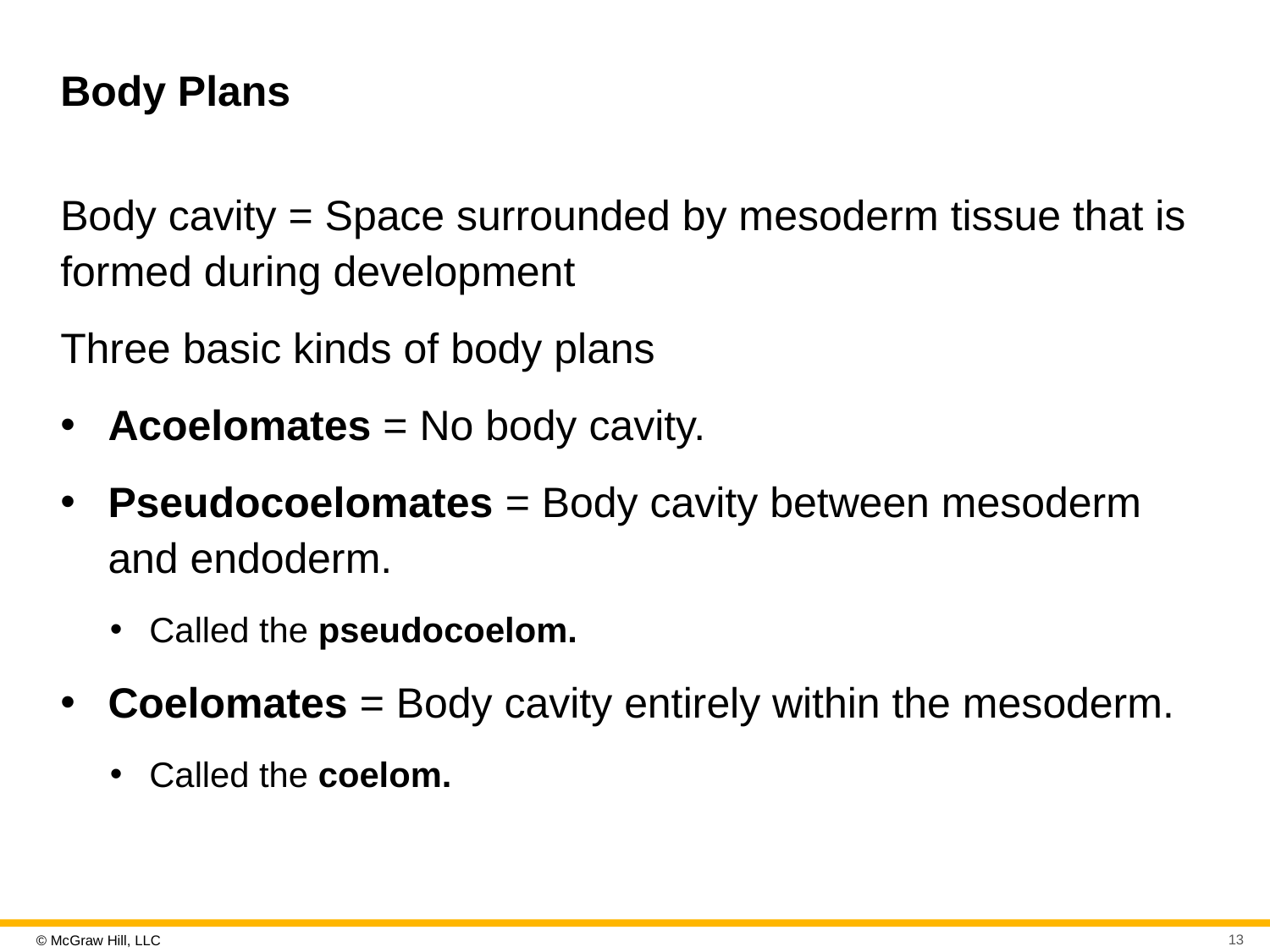

# Body Plans
Body cavity = Space surrounded by mesoderm tissue that is formed during development
Three basic kinds of body plans
Acoelomates = No body cavity.
Pseudocoelomates = Body cavity between mesoderm and endoderm.
Called the pseudocoelom.
Coelomates = Body cavity entirely within the mesoderm.
Called the coelom.
13